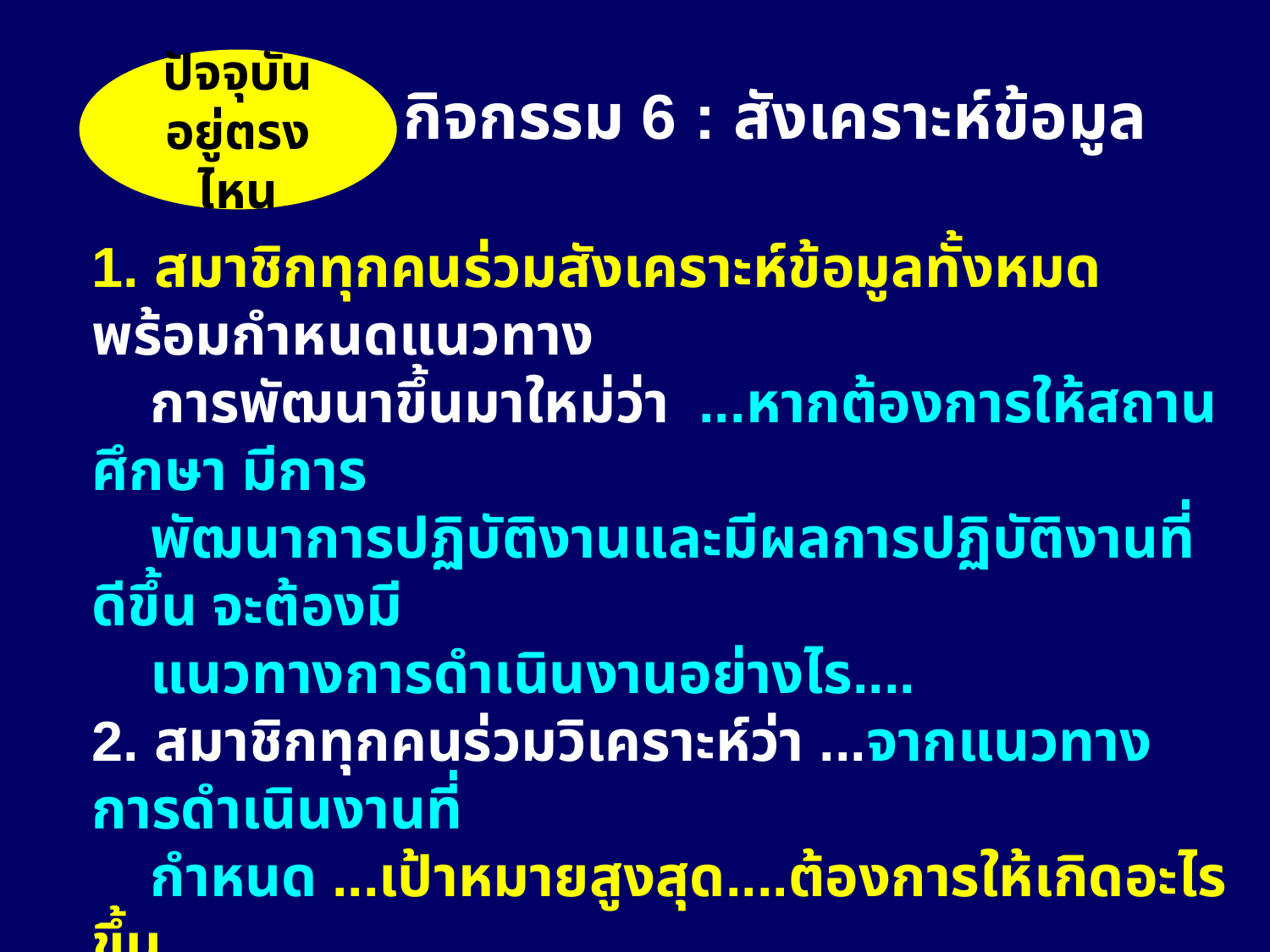

ปัจจุบันอยู่ตรงไหน
         กิจกรรม 6 : สังเคราะห์ข้อมูล
1. สมาชิกทุกคนร่วมสังเคราะห์ข้อมูลทั้งหมด พร้อมกำหนดแนวทาง
    การพัฒนาขึ้นมาใหม่ว่า  ...หากต้องการให้สถานศึกษา มีการ
    พัฒนาการปฏิบัติงานและมีผลการปฏิบัติงานที่ดีขึ้น จะต้องมี
    แนวทางการดำเนินงานอย่างไร....
2. สมาชิกทุกคนร่วมวิเคราะห์ว่า ...จากแนวทางการดำเนินงานที่
    กำหนด ...เป้าหมายสูงสุด....ต้องการให้เกิดอะไรขึ้น....
3. สมาชิกทุกคนร่วมวิเคราะห์ว่า  ...จากแนวทางการดำเนินงาน และ
    เป้าหมายสูงสุดที่กำหนด ...สมาชิกทุกคนต้องมีพฤติกรรม
    การทำงานอย่างไร เพื่อให้เกิดผลตามที่กำหนด...